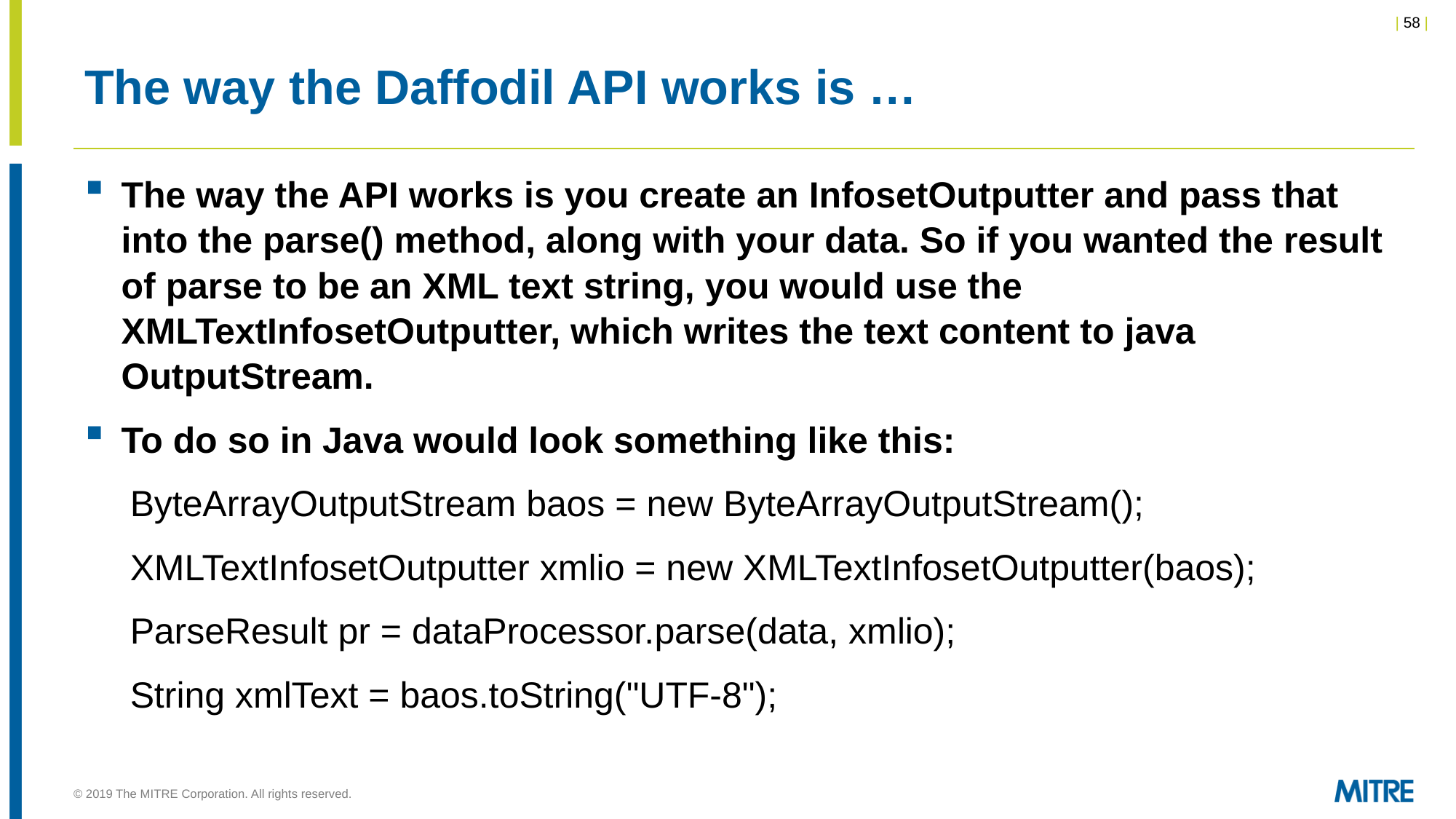

# The way the Daffodil API works is …
The way the API works is you create an InfosetOutputter and pass that into the parse() method, along with your data. So if you wanted the result of parse to be an XML text string, you would use the XMLTextInfosetOutputter, which writes the text content to java OutputStream.
To do so in Java would look something like this:
ByteArrayOutputStream baos = new ByteArrayOutputStream();
XMLTextInfosetOutputter xmlio = new XMLTextInfosetOutputter(baos);
ParseResult pr = dataProcessor.parse(data, xmlio);
String xmlText = baos.toString("UTF-8");
© 2019 The MITRE Corporation. All rights reserved.